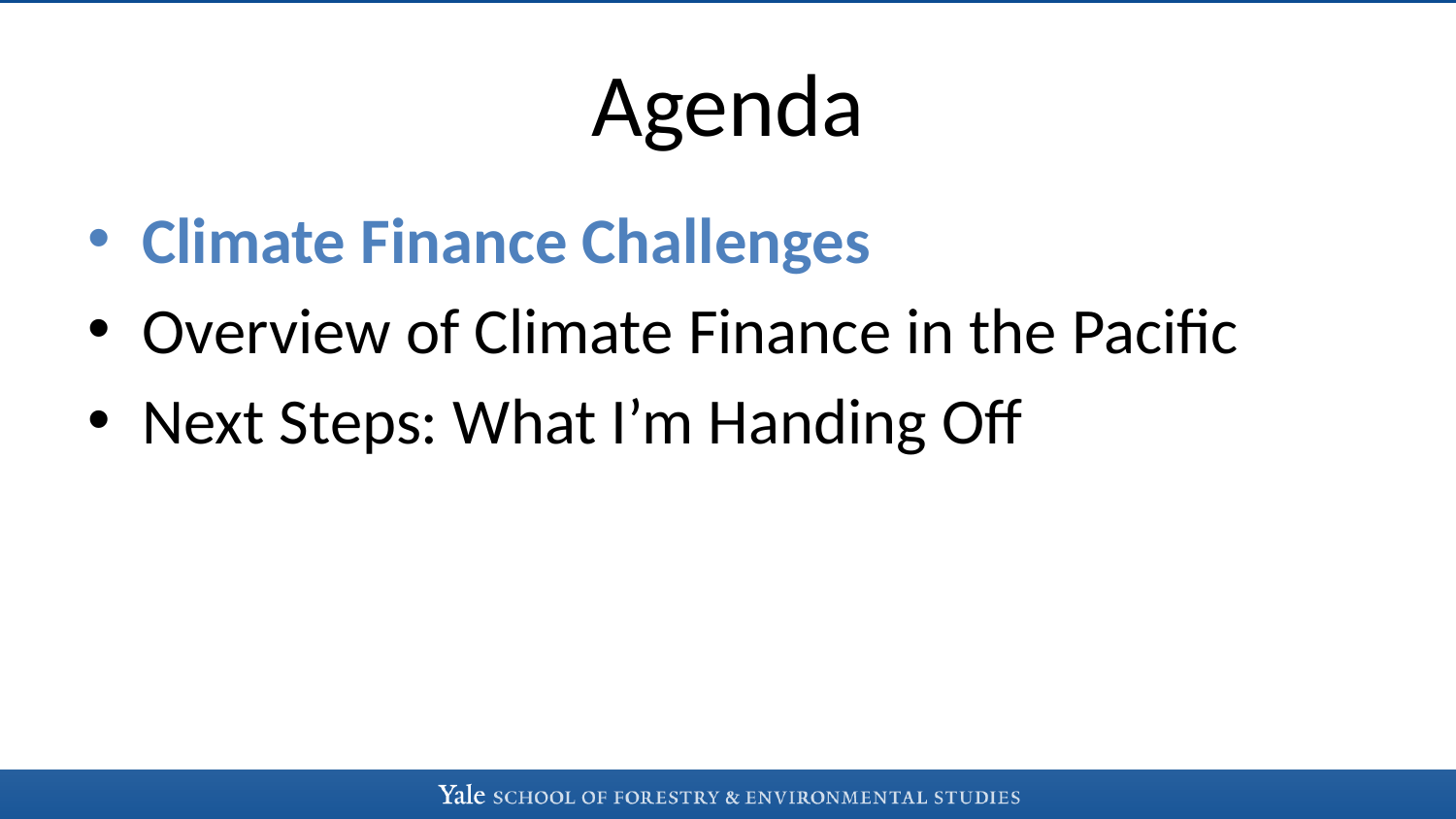

# Agenda
Climate Finance Challenges
Overview of Climate Finance in the Pacific
Next Steps: What I’m Handing Off